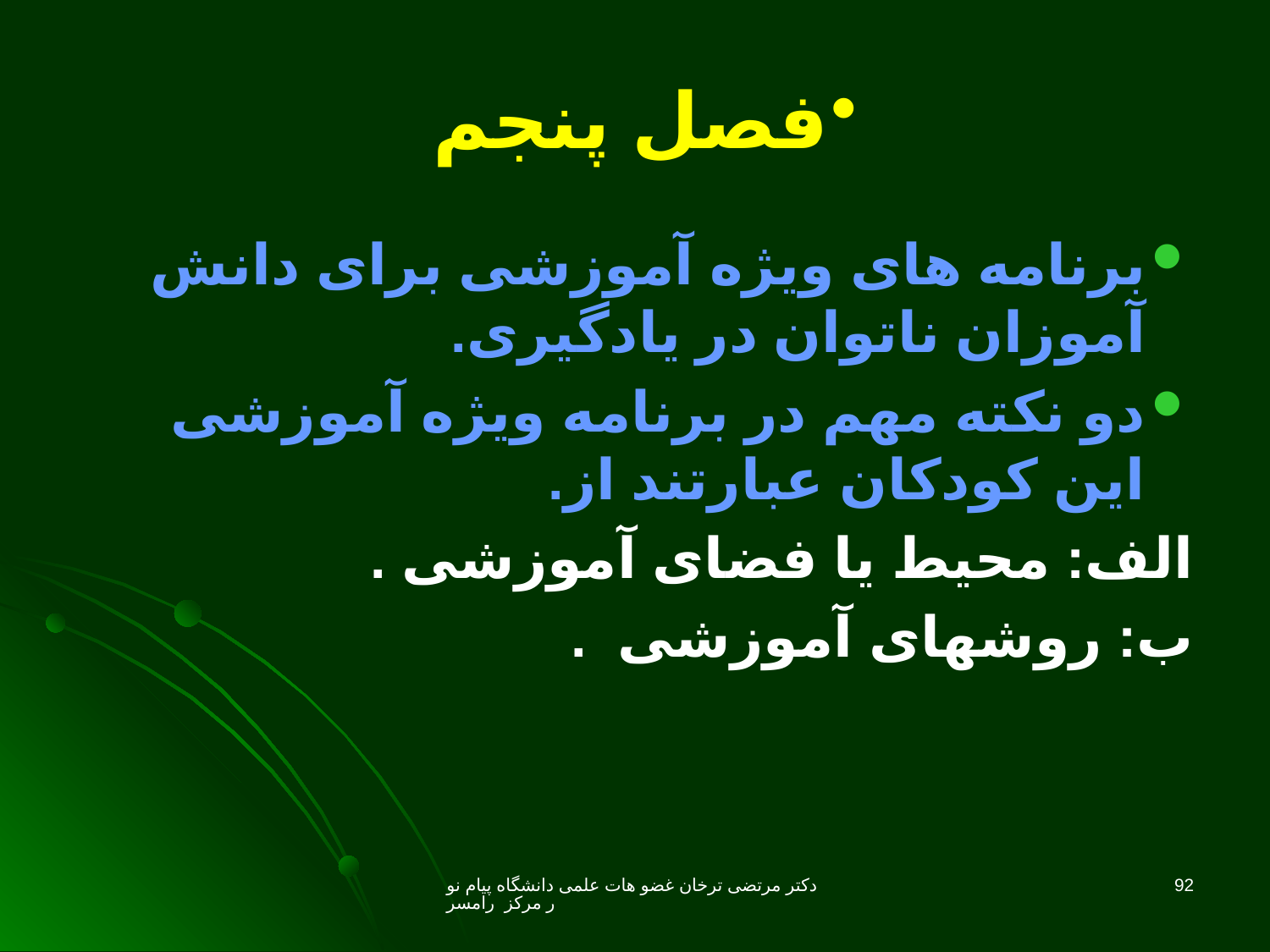

# فصل پنجم
برنامه های ویژه آموزشی برای دانش آموزان ناتوان در یادگیری.
دو نکته مهم در برنامه ویژه آموزشی این کودکان عبارتند از.
الف: محیط یا فضای آموزشی .
ب: روشهای آموزشی  .
دکتر مرتضی ترخان غضو هات علمی دانشگاه پیام نور مرکز رامسر
92